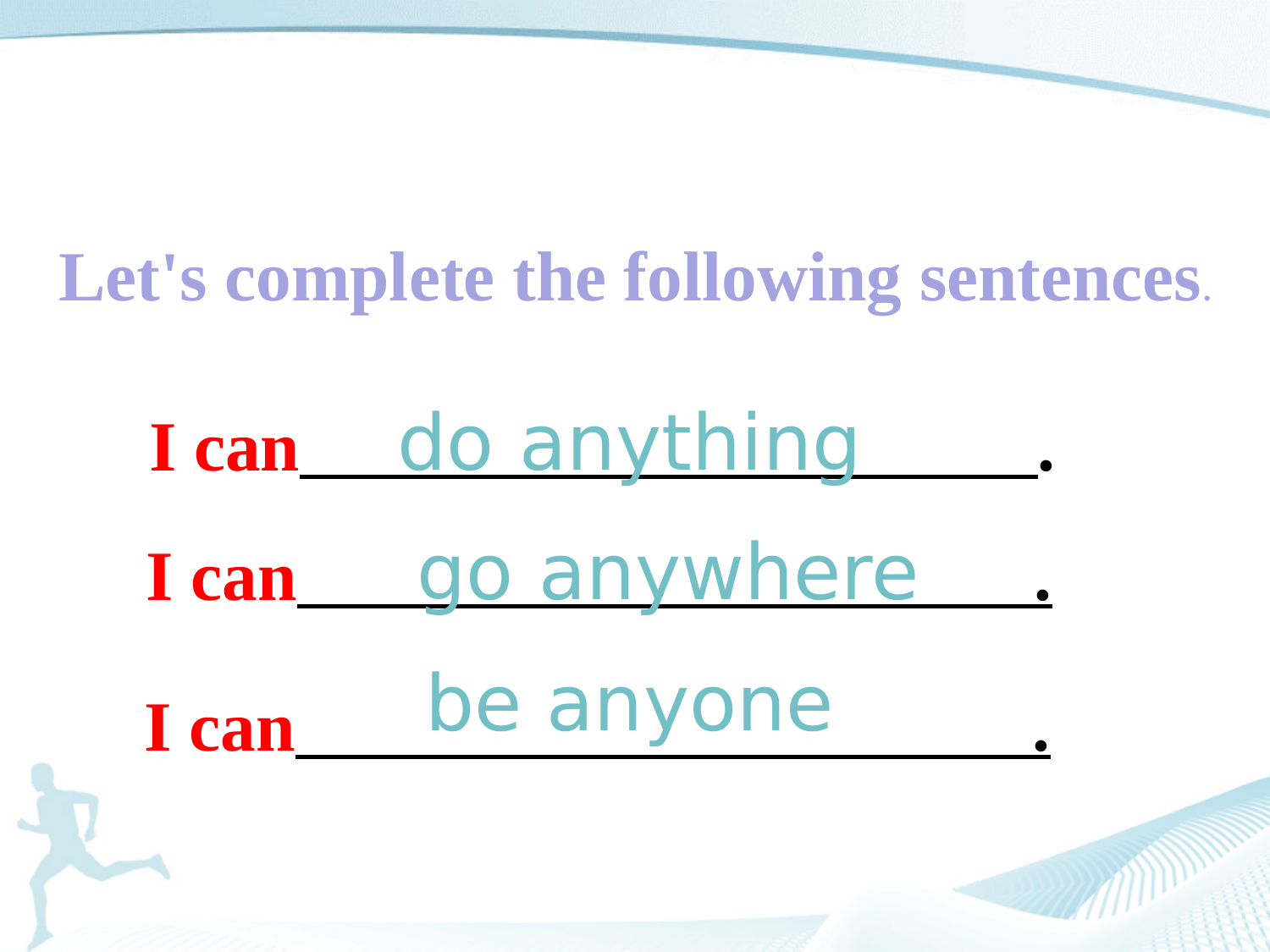

Let's complete the following sentences.
I can                                          .
do anything

I can                                          .
go anywhere
be anyone
I can                                          .